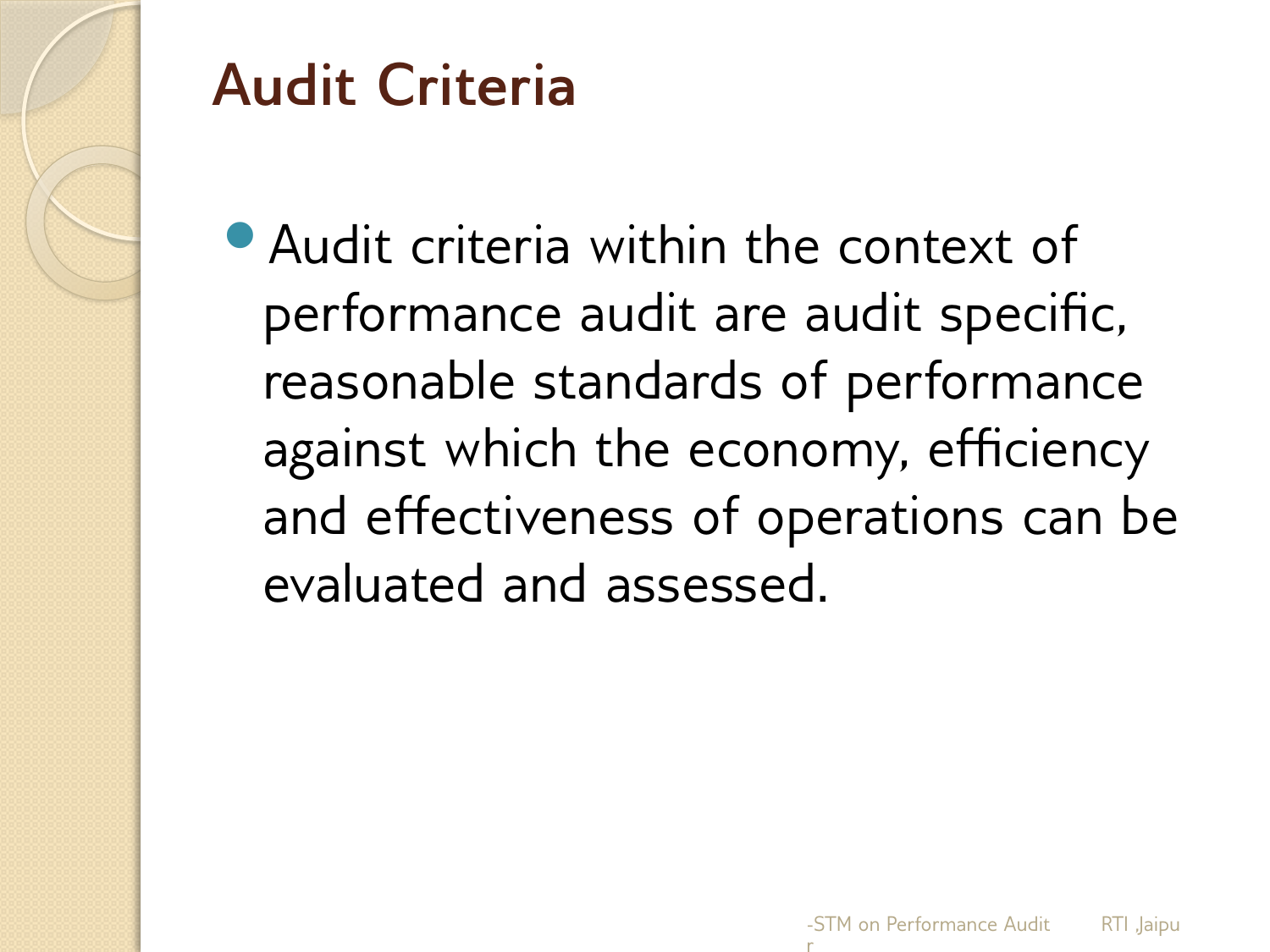

# Audit Criteria
Audit criteria within the context of performance audit are audit specific, reasonable standards of performance against which the economy, efficiency and effectiveness of operations can be evaluated and assessed.
-STM on Performance Audit        RTI ,Jaipur